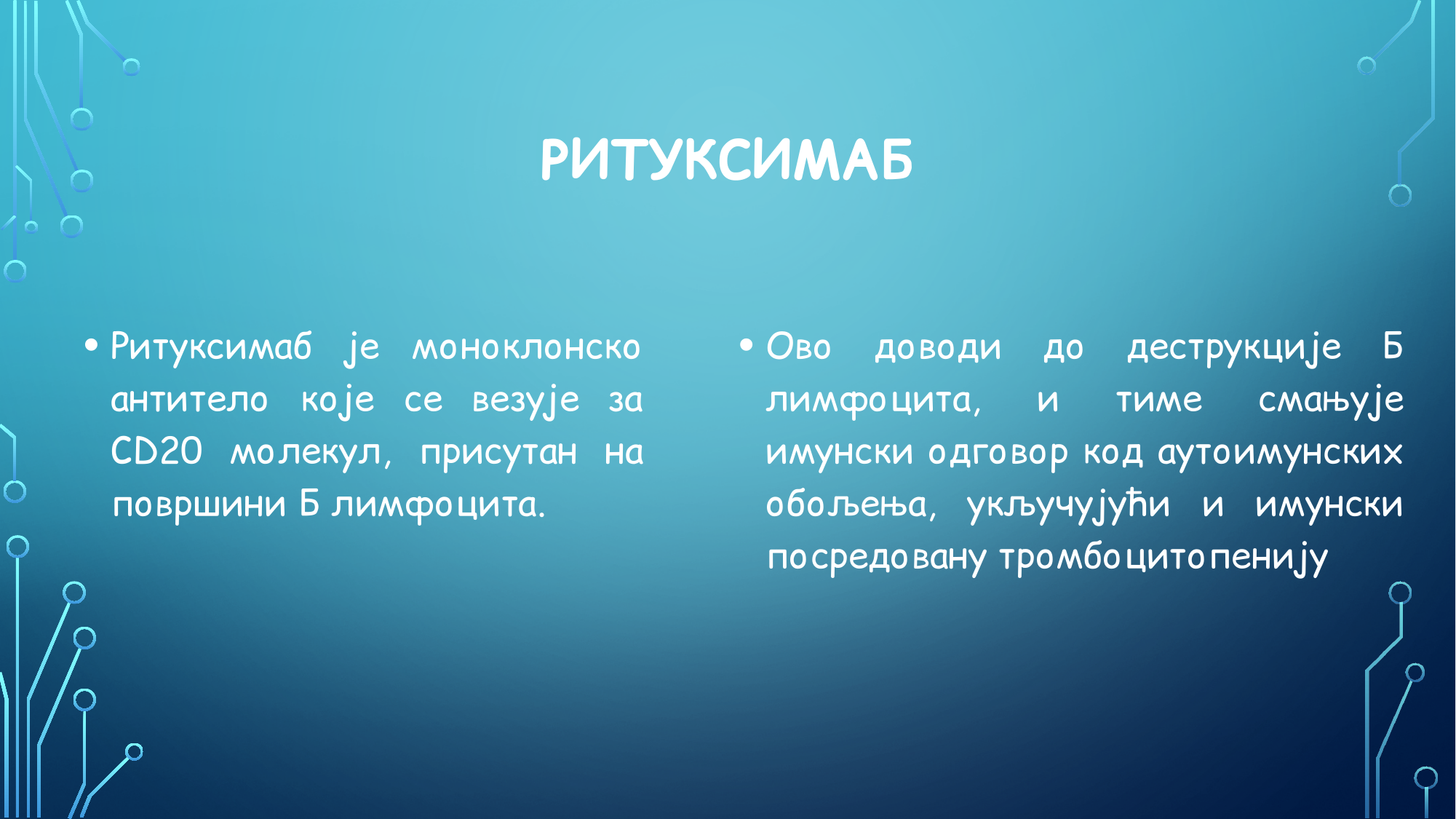

# Ритуксимаб
Ритуксимаб је моноклонско антитело које се везује за CD20 молекул, присутан на површини Б лимфоцита.
Ово доводи до деструкције Б лимфоцита, и тиме смањује имунски одговор код аутоимунских обољења, укључујући и имунски посредовану тромбоцитопенију